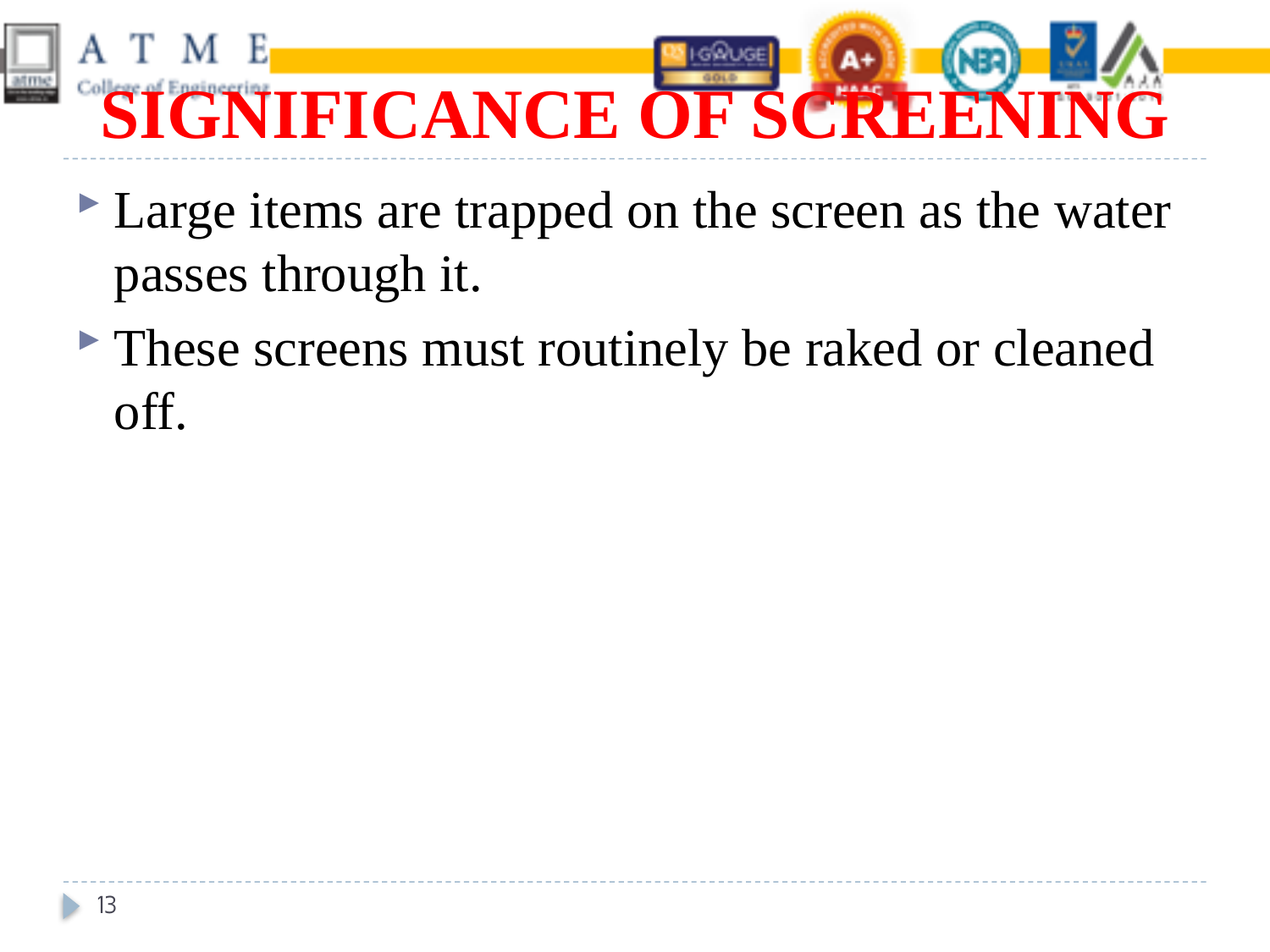

# SIGNIFICANCE OF SCREENING
Large items are trapped on the screen as the water passes through it.
These screens must routinely be raked or cleaned off.

13